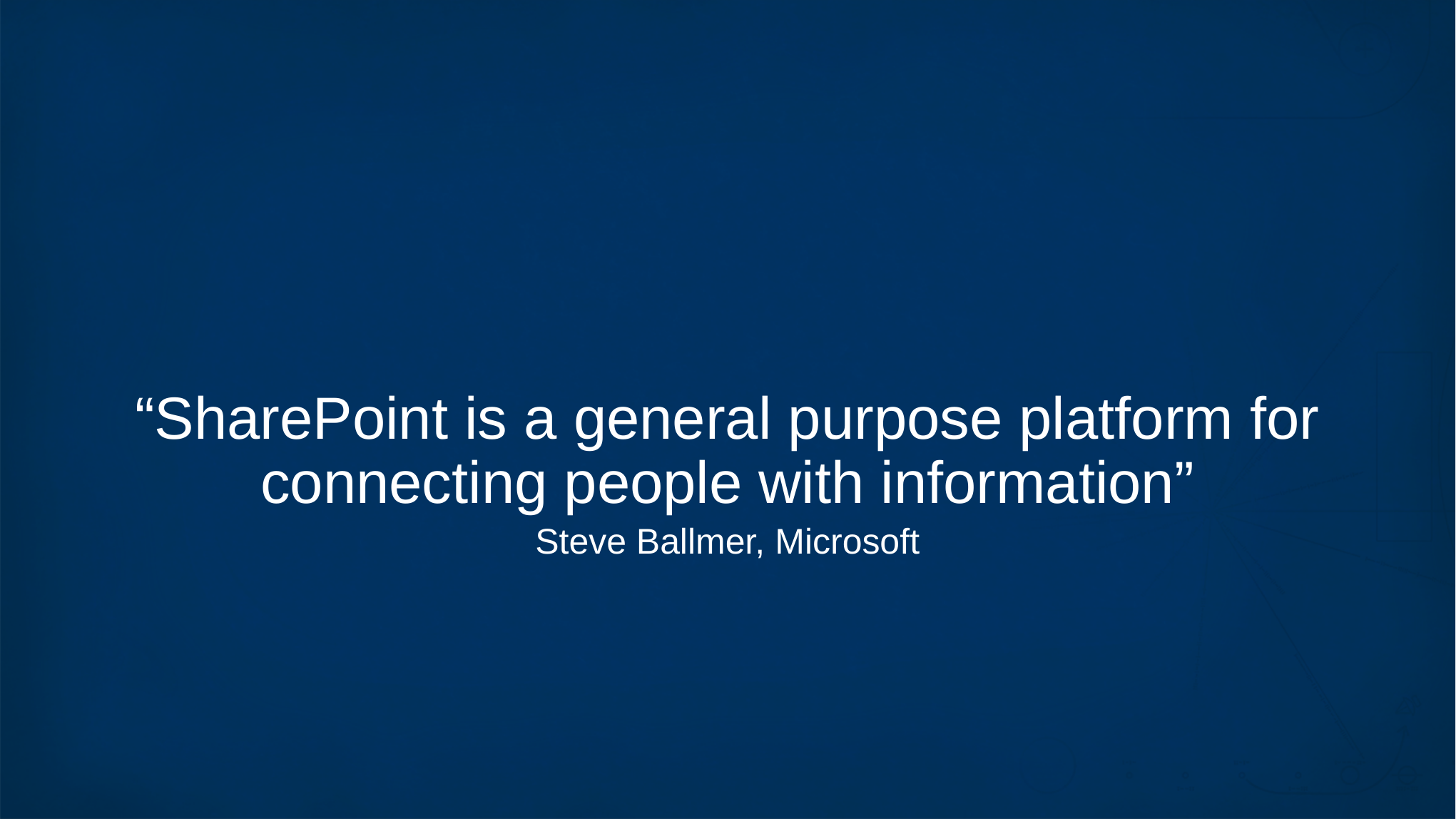

#

“SharePoint is a general purpose platform for connecting people with information”
Steve Ballmer, Microsoft